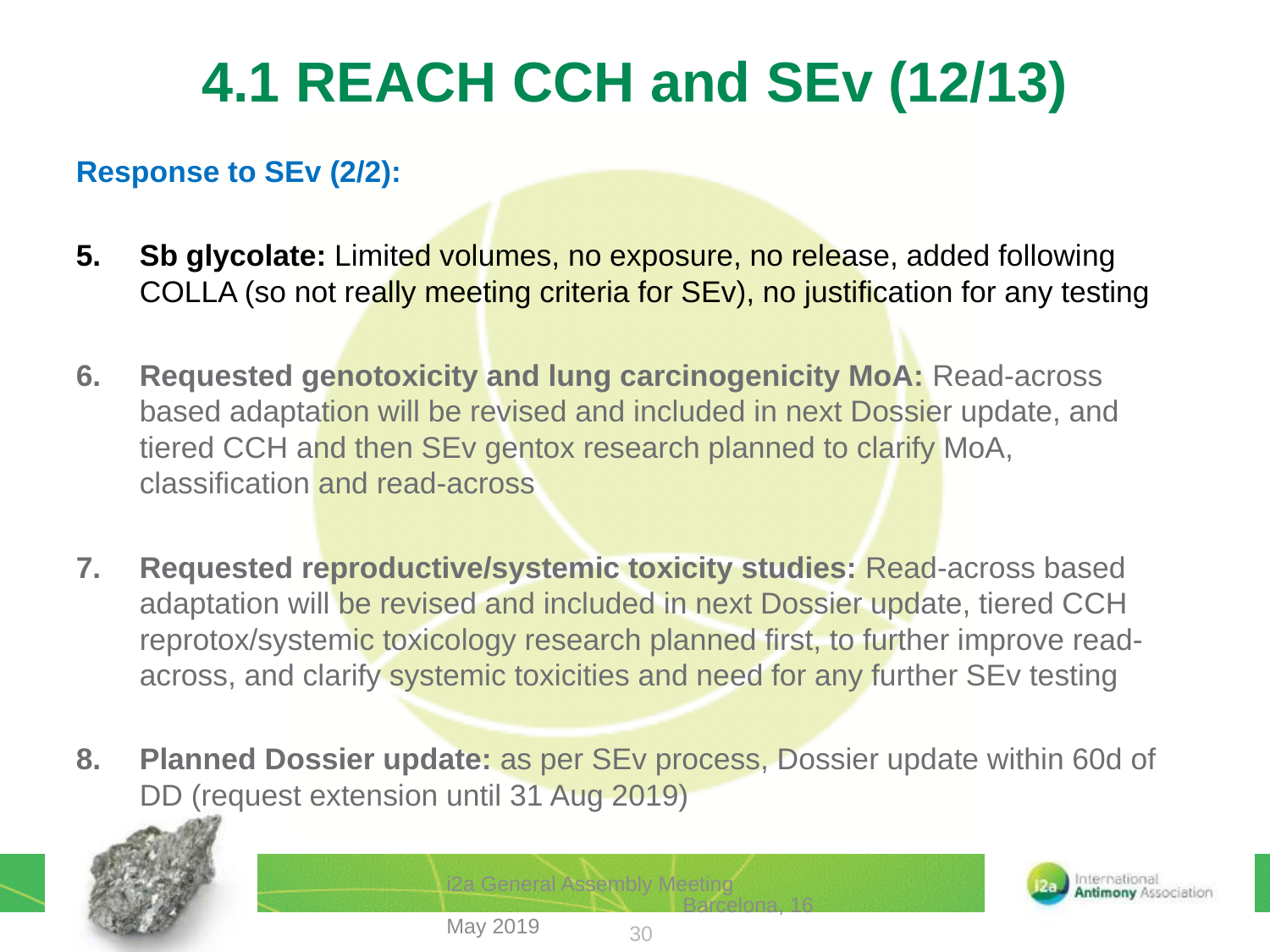

# 4.1 REACH CCH and SEv (12/13)
Response to SEv (2/2):

Sb glycolate: Limited volumes, no exposure, no release, added following COLLA (so not really meeting criteria for SEv), no justification for any testing

Requested genotoxicity and lung carcinogenicity MoA: Read-across based adaptation will be revised and included in next Dossier update, and tiered CCH and then SEv gentox research planned to clarify MoA, classification and read-across

Requested reproductive/systemic toxicity studies: Read-across based adaptation will be revised and included in next Dossier update, tiered CCH reprotox/systemic toxicology research planned first, to further improve read-across, and clarify systemic toxicities and need for any further SEv testing

Planned Dossier update: as per SEv process, Dossier update within 60d of DD (request extension until 31 Aug 2019)
i2a General Assembly Meeting                                                       Barcelona, 16 May 2019
30